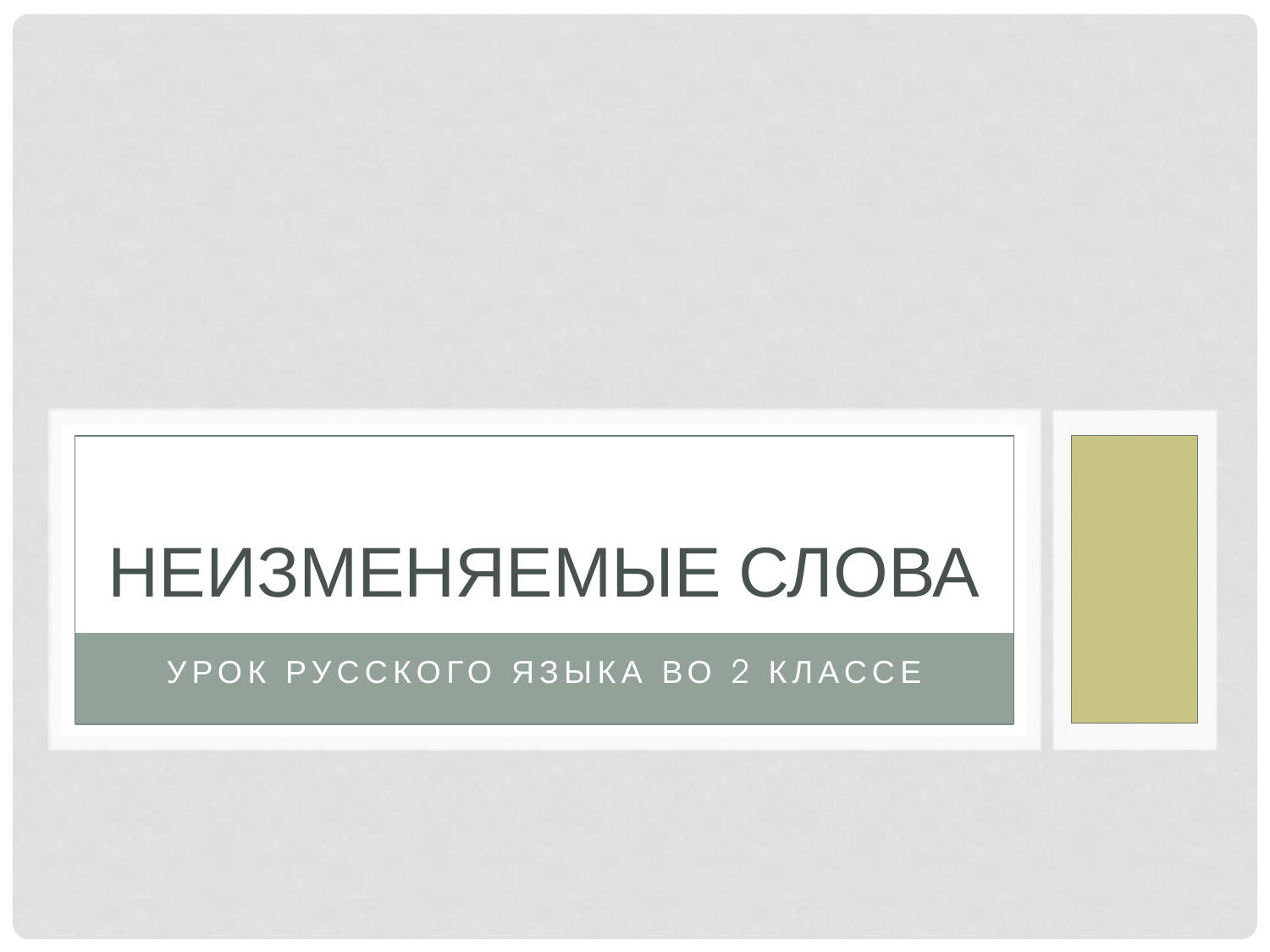

# Неизменяемые слова
Урок русского языка во 2 классе